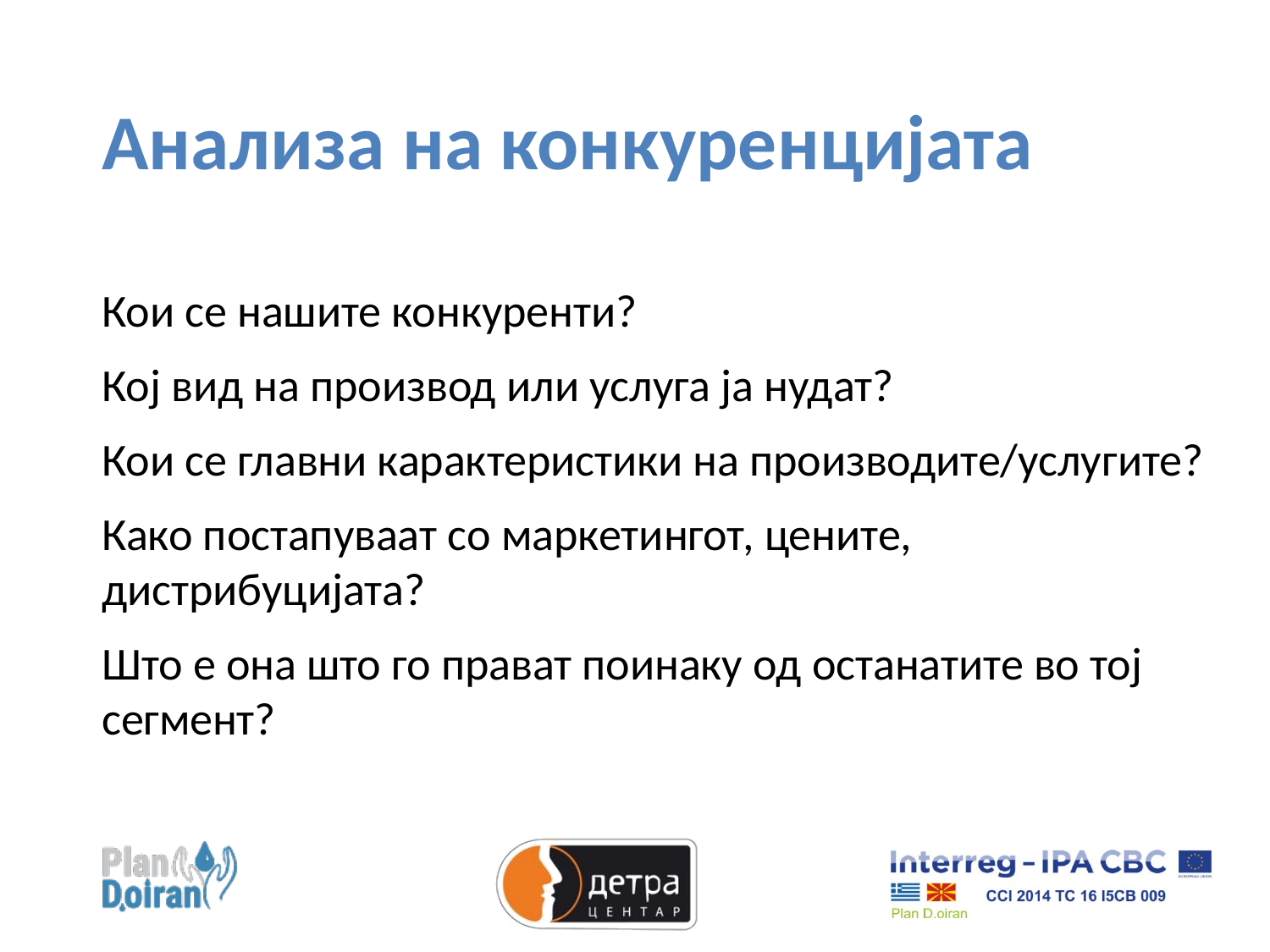

Анализа на конкуренцијата
Кои се нашите конкуренти?
Кој вид на производ или услуга ја нудат?
Кои се главни карактеристики на производите/услугите?
Како постапуваат со маркетингот, цените, дистрибуцијата?
Што е она што го прават поинаку од останатите во тој сегмент?